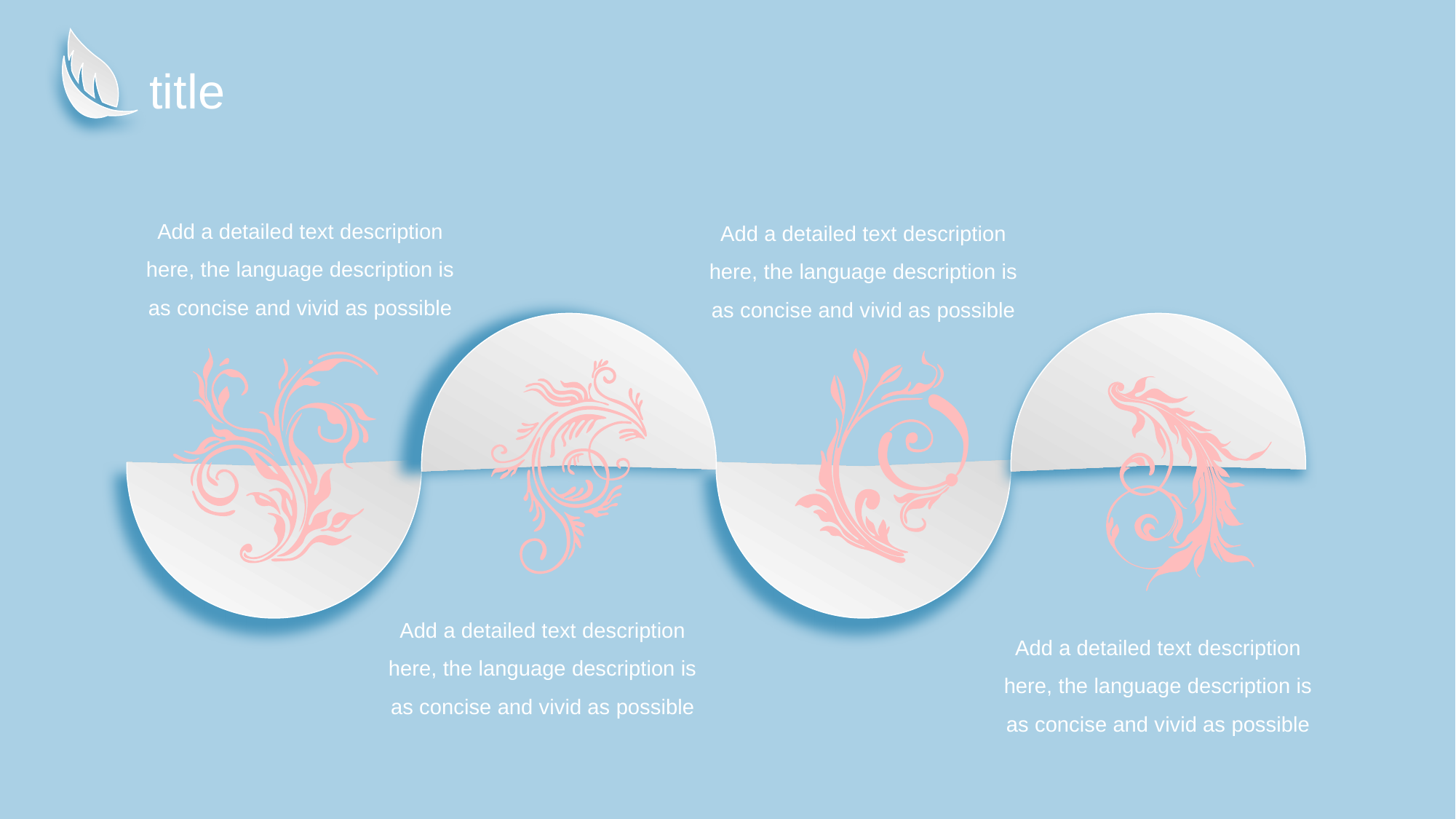

title
Add a detailed text description here, the language description is as concise and vivid as possible
Add a detailed text description here, the language description is as concise and vivid as possible

Add a detailed text description here, the language description is as concise and vivid as possible
Add a detailed text description here, the language description is as concise and vivid as possible